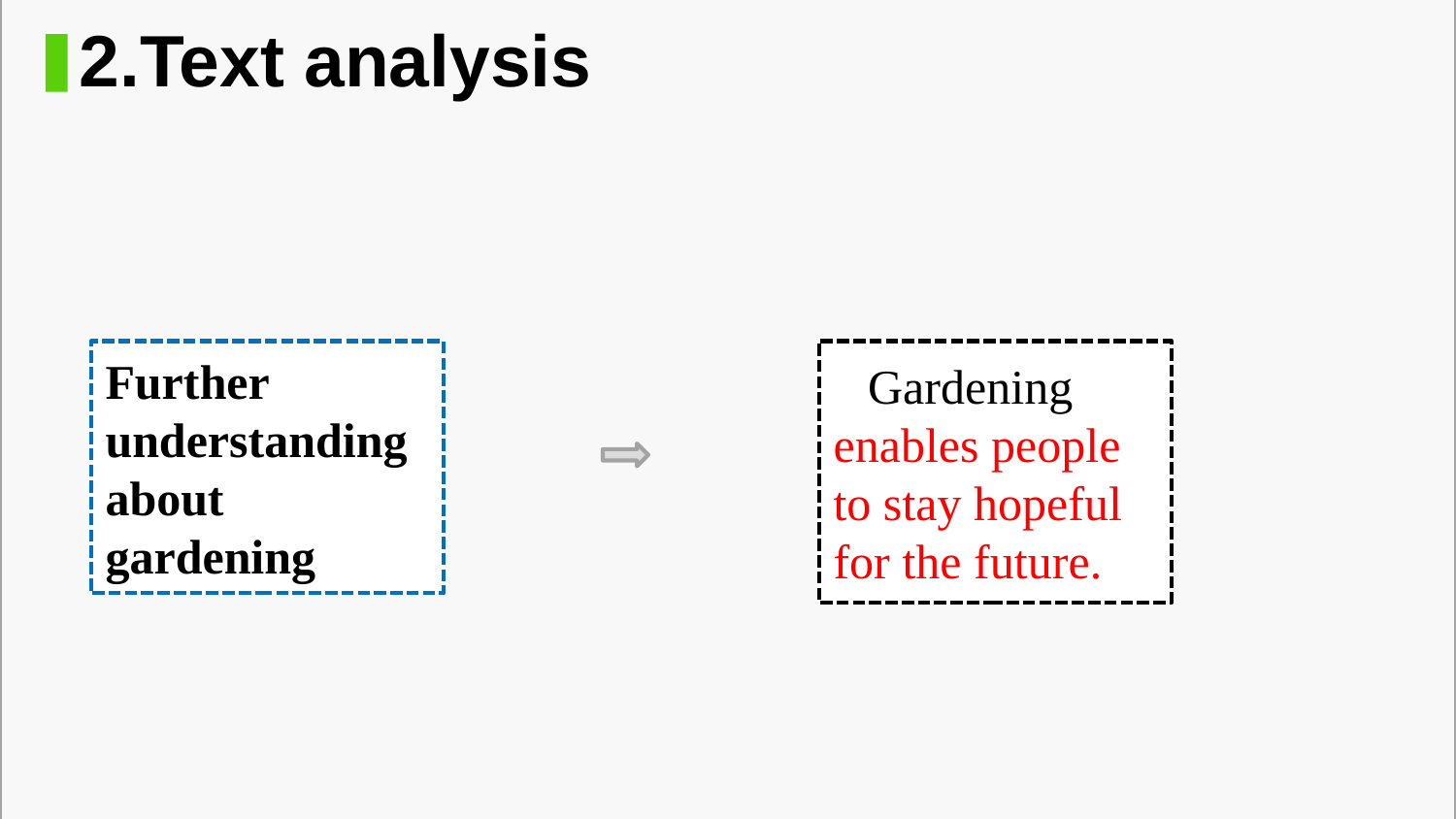

2.Text analysis

Further understanding about gardening
Gardening enables people to stay hopeful for the future.